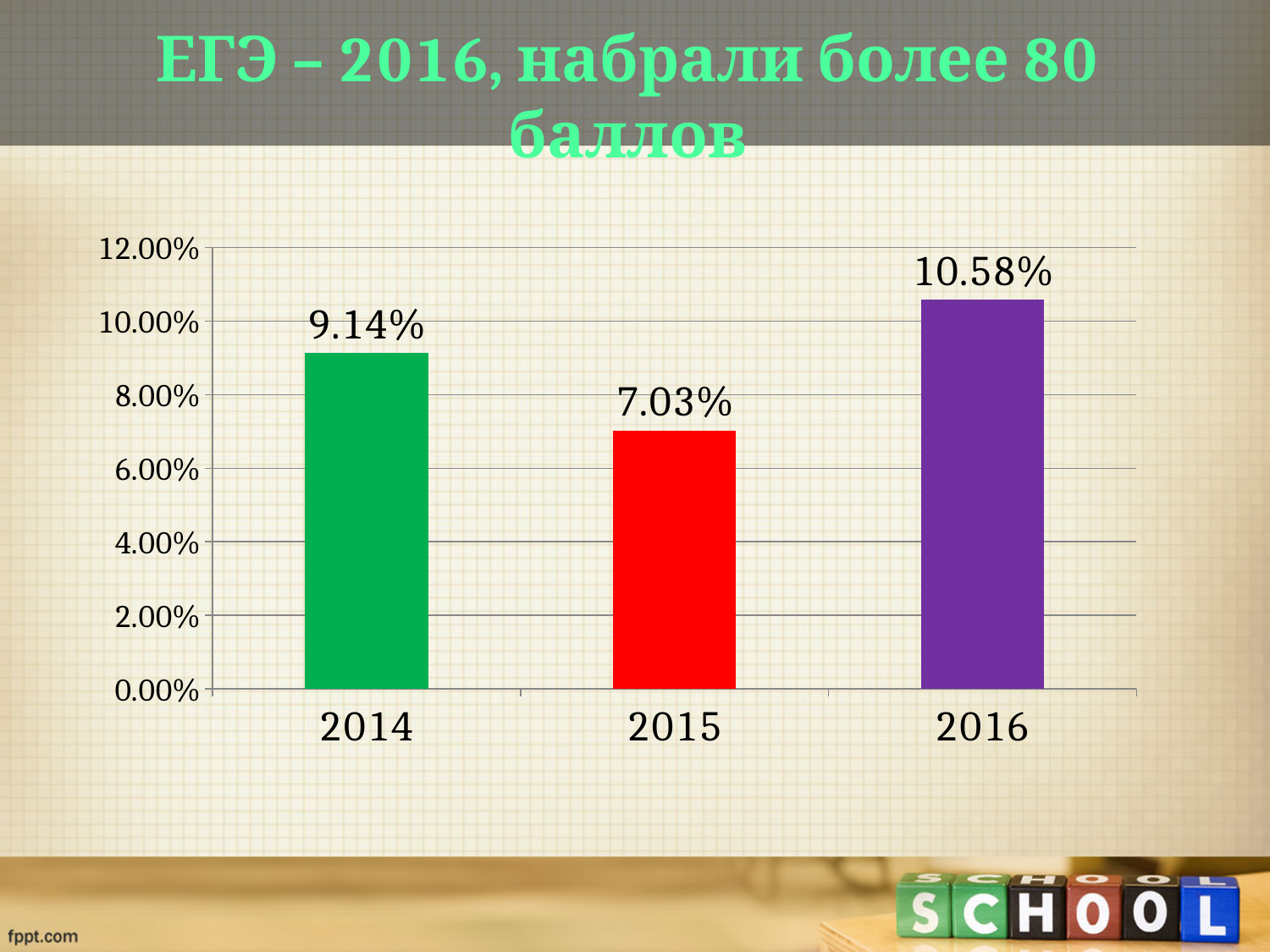

# ЕГЭ – 2016, набрали более 80 баллов

### Chart

| Category | процент |
|---|---|
| 2014 | 0.0914 |
| 2015 | 0.0703 |
| 2016 | 0.1058 |